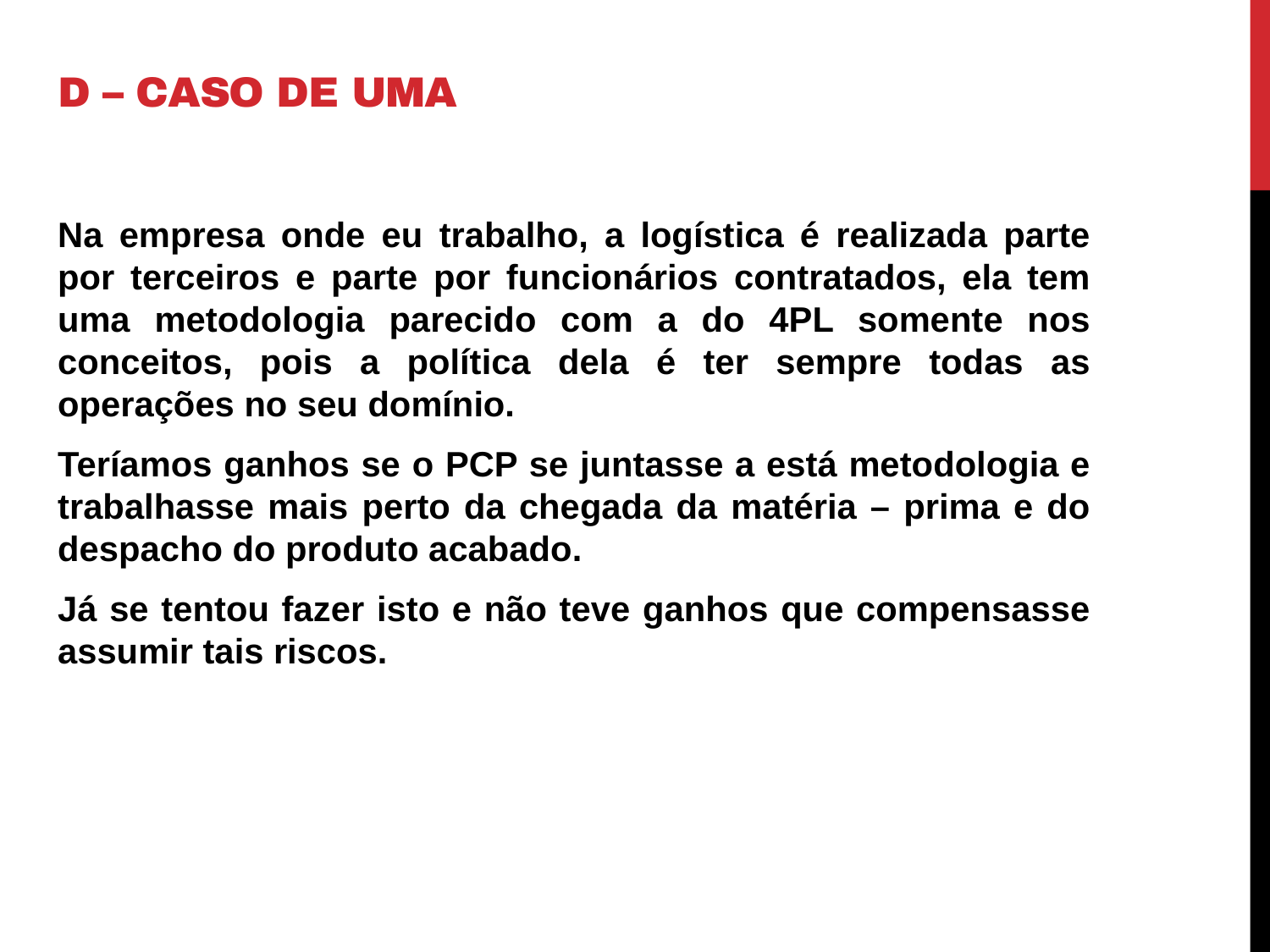

# D – Caso de uma
Na empresa onde eu trabalho, a logística é realizada parte por terceiros e parte por funcionários contratados, ela tem uma metodologia parecido com a do 4PL somente nos conceitos, pois a política dela é ter sempre todas as operações no seu domínio.
Teríamos ganhos se o PCP se juntasse a está metodologia e trabalhasse mais perto da chegada da matéria – prima e do despacho do produto acabado.
Já se tentou fazer isto e não teve ganhos que compensasse assumir tais riscos.